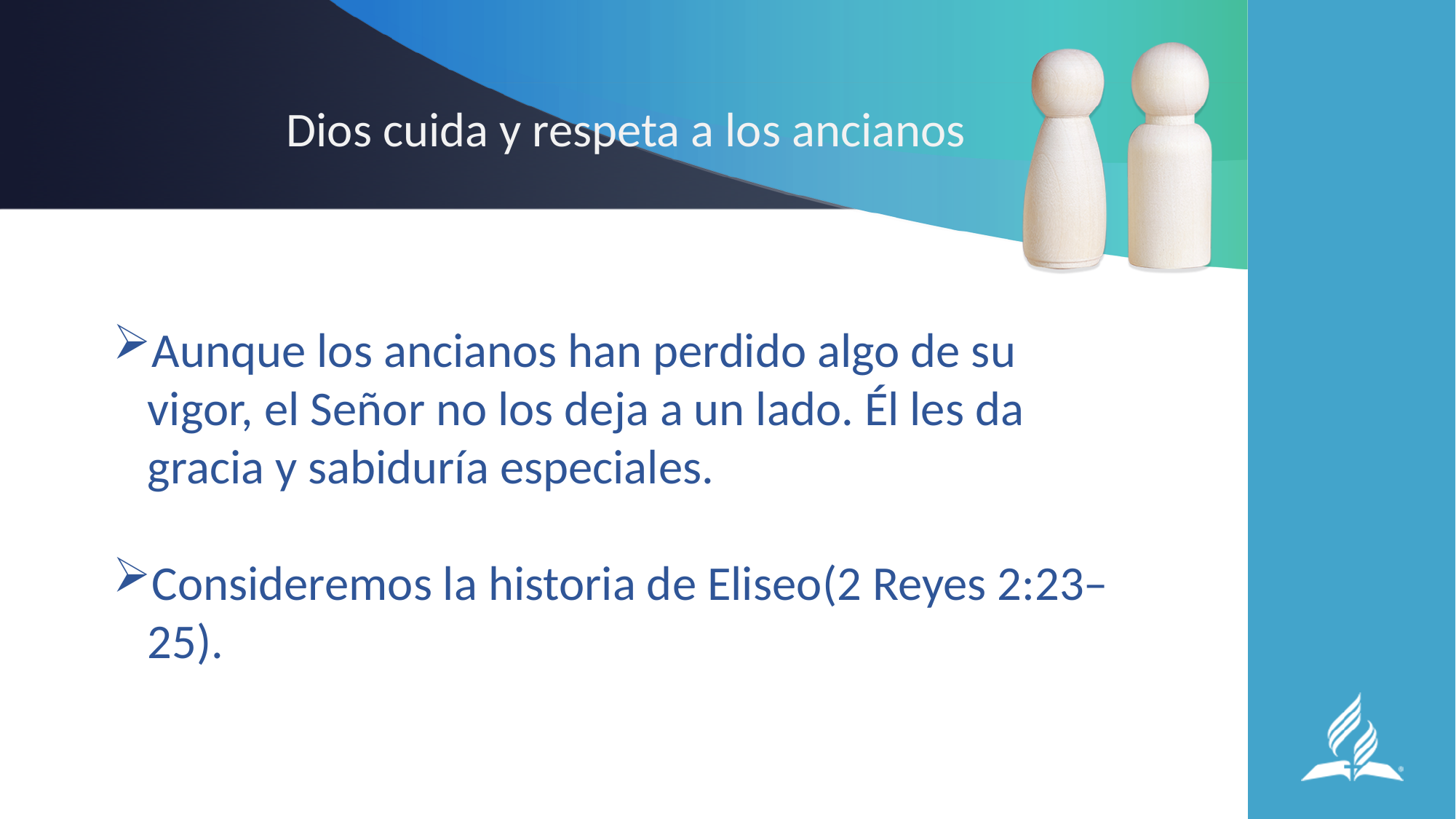

# Dios cuida y respeta a los ancianos

Aunque los ancianos han perdido algo de su vigor, el Señor no los deja a un lado. Él les da gracia y sabiduría especiales.

Consideremos la historia de Eliseo(2 Reyes 2:23–25).